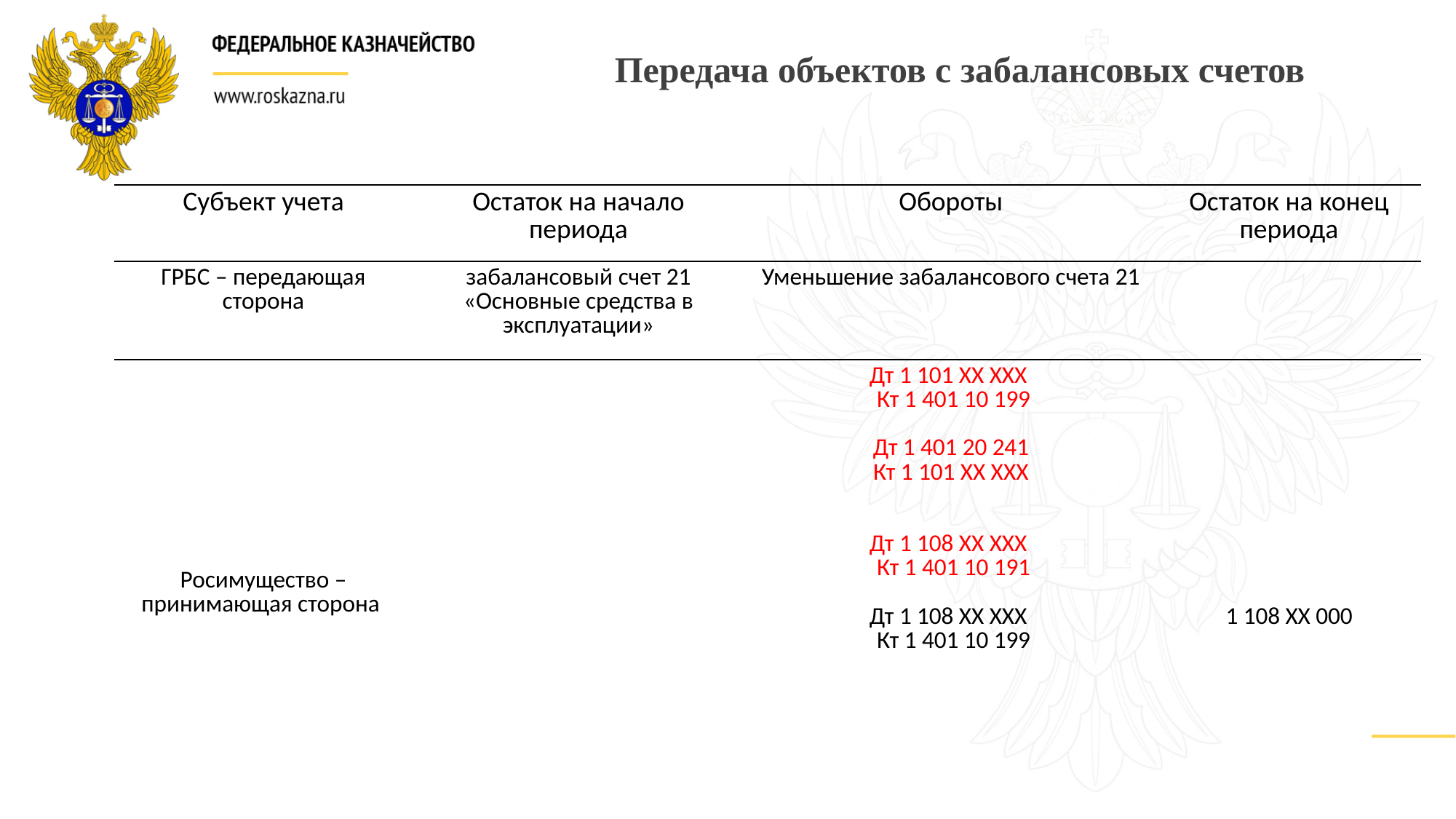

Передача объектов с забалансовых счетов
| Субъект учета | Остаток на начало периода | Обороты | Остаток на конец периода |
| --- | --- | --- | --- |
| ГРБС – передающая сторона | забалансовый счет 21 «Основные средства в эксплуатации» | Уменьшение забалансового счета 21 |  |
|  |  | Дт 1 101 ХХ ХХХ Кт 1 401 10 199 Дт 1 401 20 241 Кт 1 101 ХХ ХХХ |  |
| Росимущество – принимающая сторона |  | Дт 1 108 ХХ ХХХ Кт 1 401 10 191 Дт 1 108 ХХ ХХХ Кт 1 401 10 199 | 1 108 ХХ 000 |